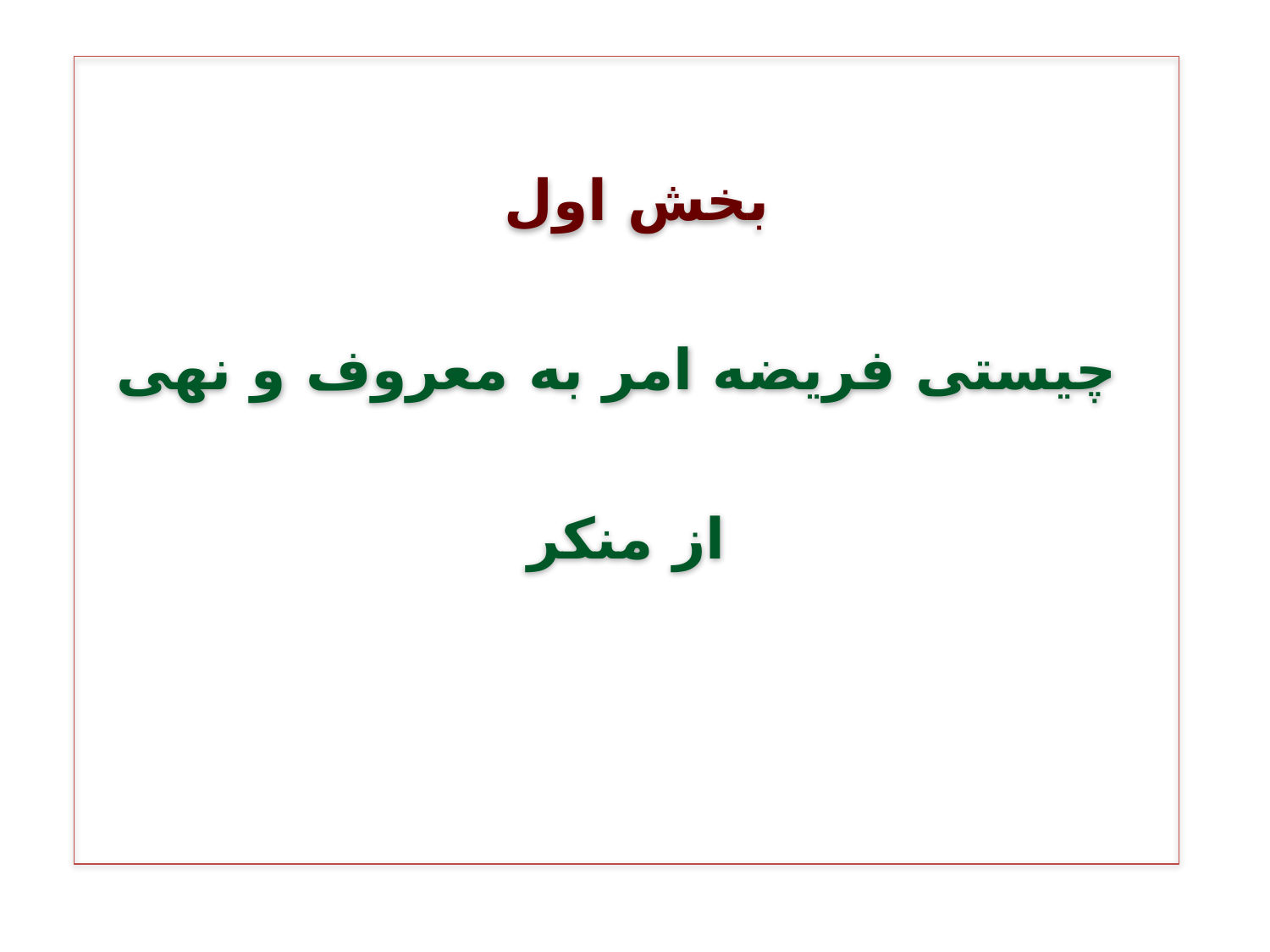

بخش اول
 چیستی فریضه امر به معروف و نهی از منکر